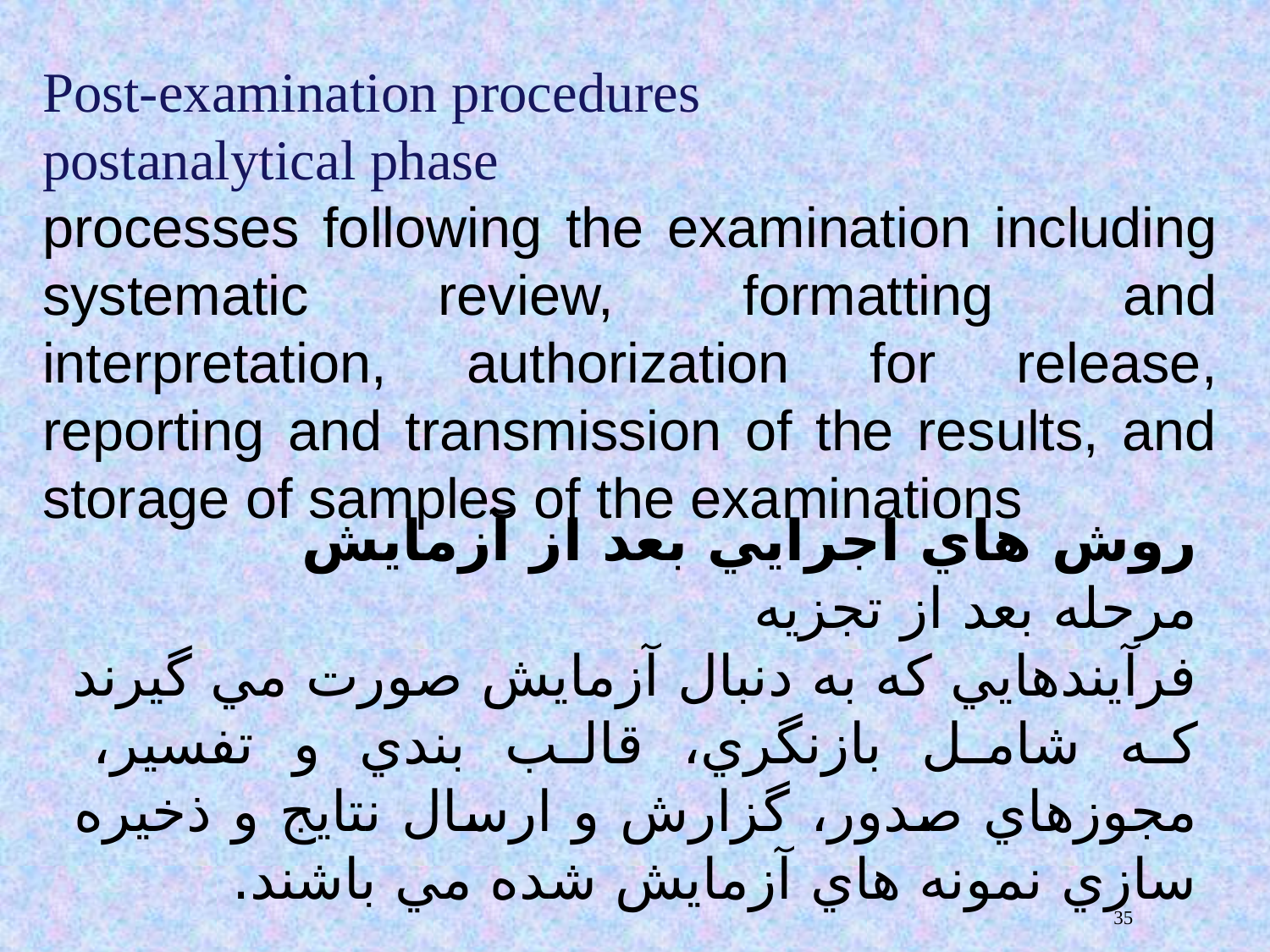

Post-examination procedures
postanalytical phase
processes following the examination including systematic review, formatting and interpretation, authorization for release, reporting and transmission of the results, and storage of samples of the examinations
روش هاي اجرايي بعد از آزمايش
مرحله بعد از تجزيه
فرآيندهايي كه به دنبال آزمايش صورت مي گيرند كه شامل بازنگري، قالب بندي و تفسير، مجوزهاي صدور، گزارش و ارسال نتايج و ذخيره سازي نمونه هاي آزمايش شده مي باشند.